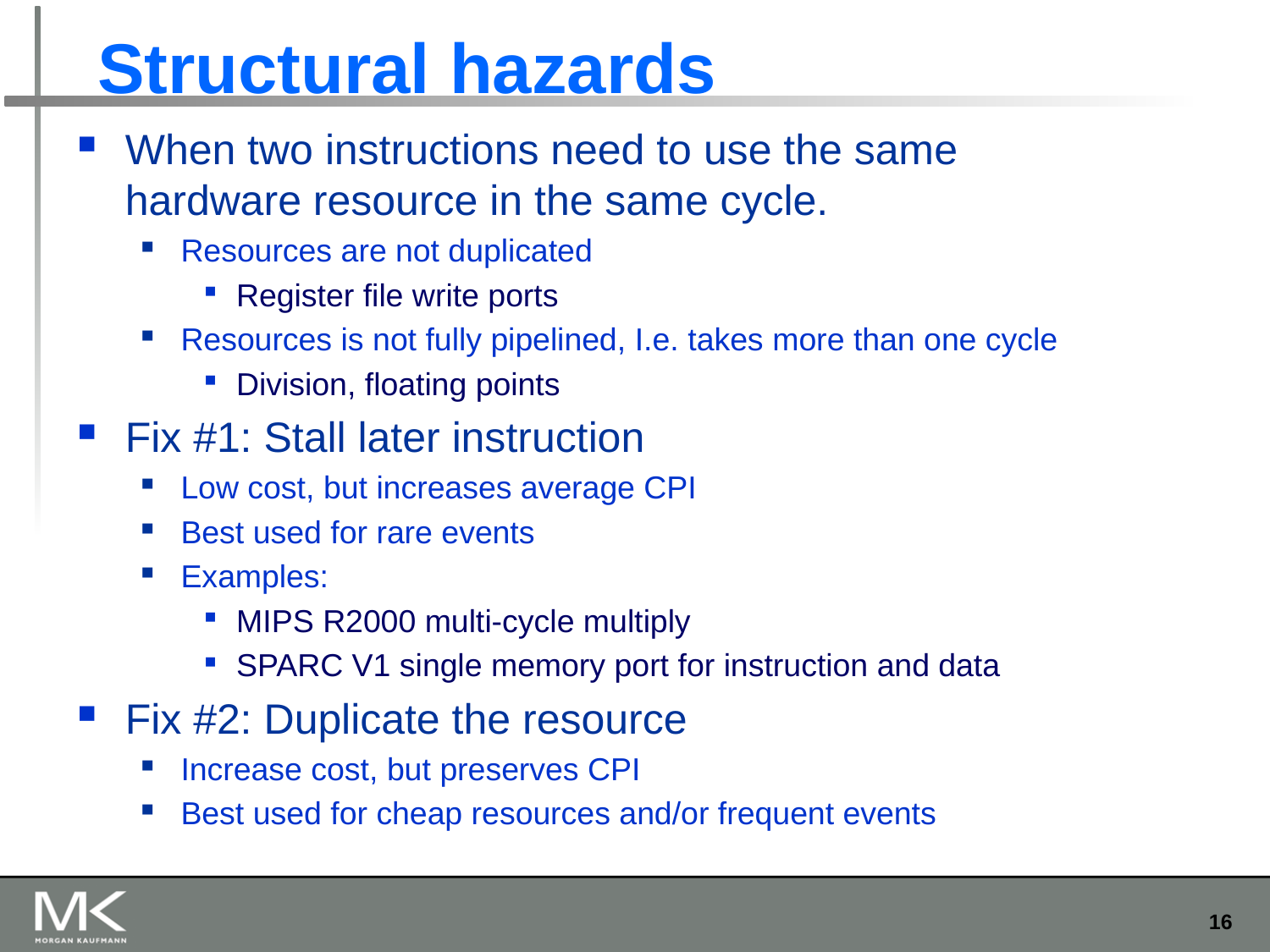

# Structural hazards
When two instructions need to use the same hardware resource in the same cycle.
Resources are not duplicated
Register file write ports
Resources is not fully pipelined, I.e. takes more than one cycle
Division, floating points
Fix #1: Stall later instruction
Low cost, but increases average CPI
Best used for rare events
Examples:
MIPS R2000 multi-cycle multiply
SPARC V1 single memory port for instruction and data
Fix #2: Duplicate the resource
Increase cost, but preserves CPI
Best used for cheap resources and/or frequent events